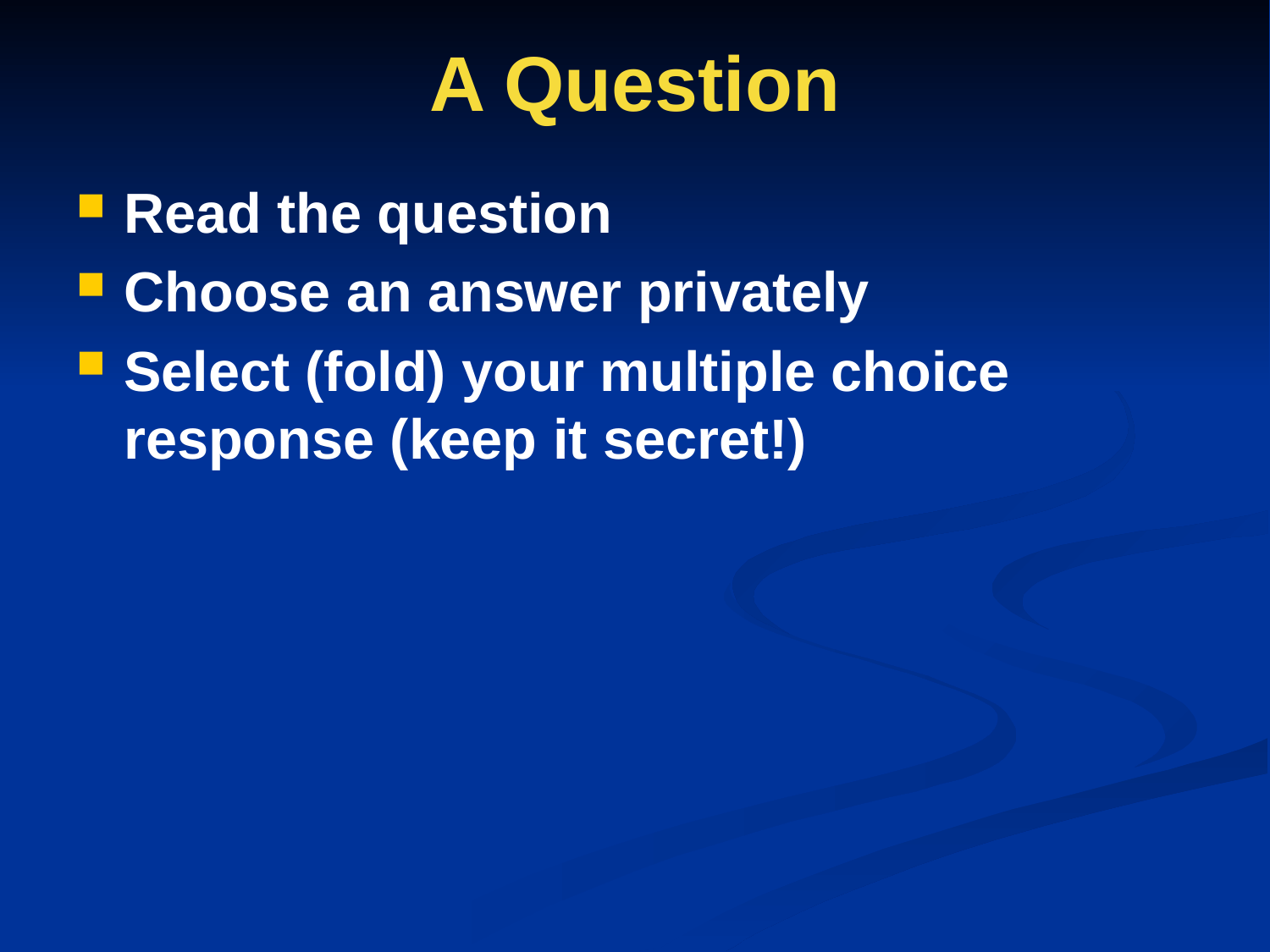

# A Question
Read the question
Choose an answer privately
Select (fold) your multiple choice response (keep it secret!)